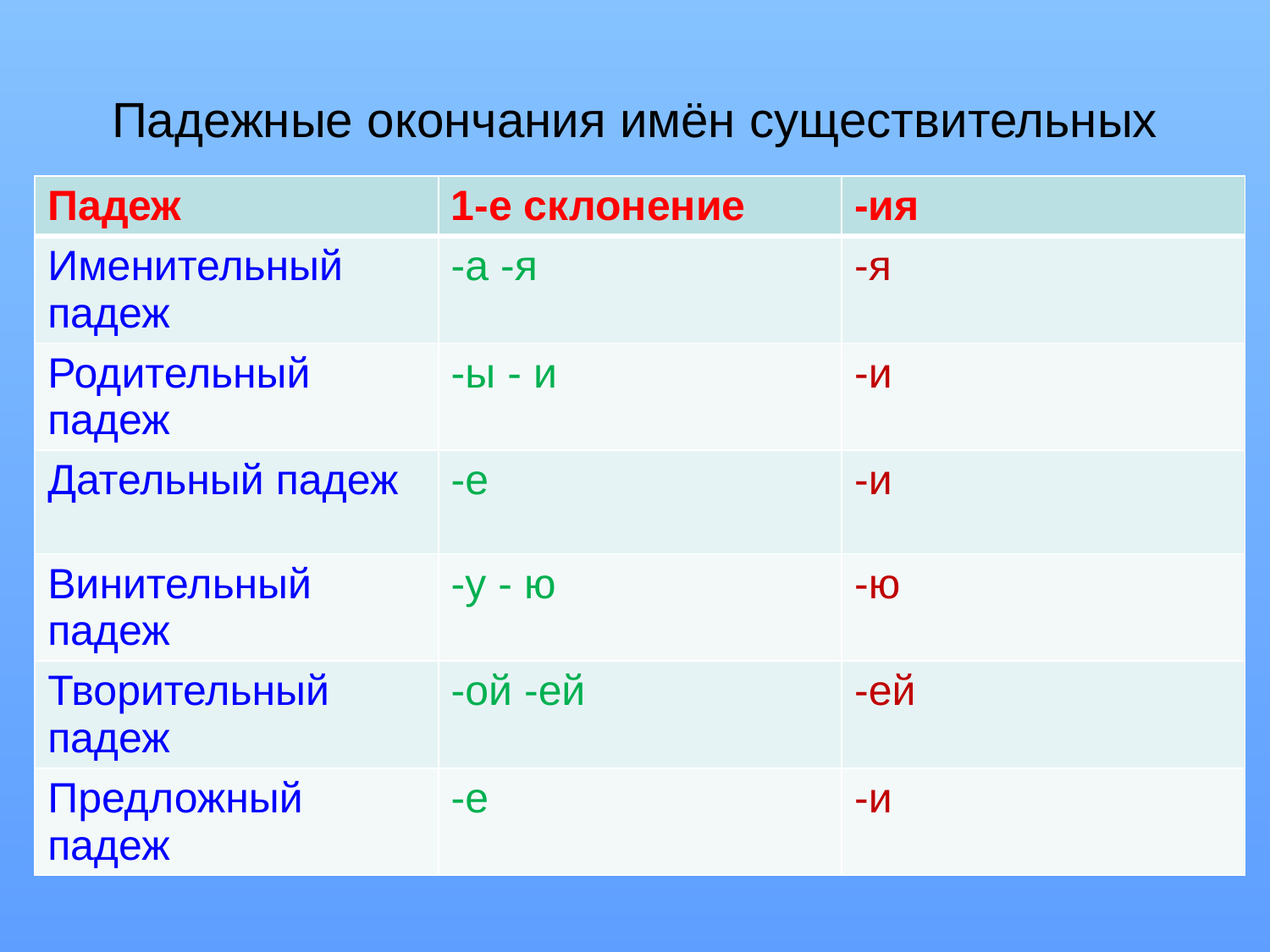

# Падежные окончания имён существительных
| Падеж | 1-е склонение | -ия |
| --- | --- | --- |
| Именительный падеж | -а -я | -я |
| Родительный падеж | -ы - и | -и |
| Дательный падеж | -е | -и |
| Винительный падеж | -у - ю | -ю |
| Творительный падеж | -ой -ей | -ей |
| Предложный падеж | -е | -и |